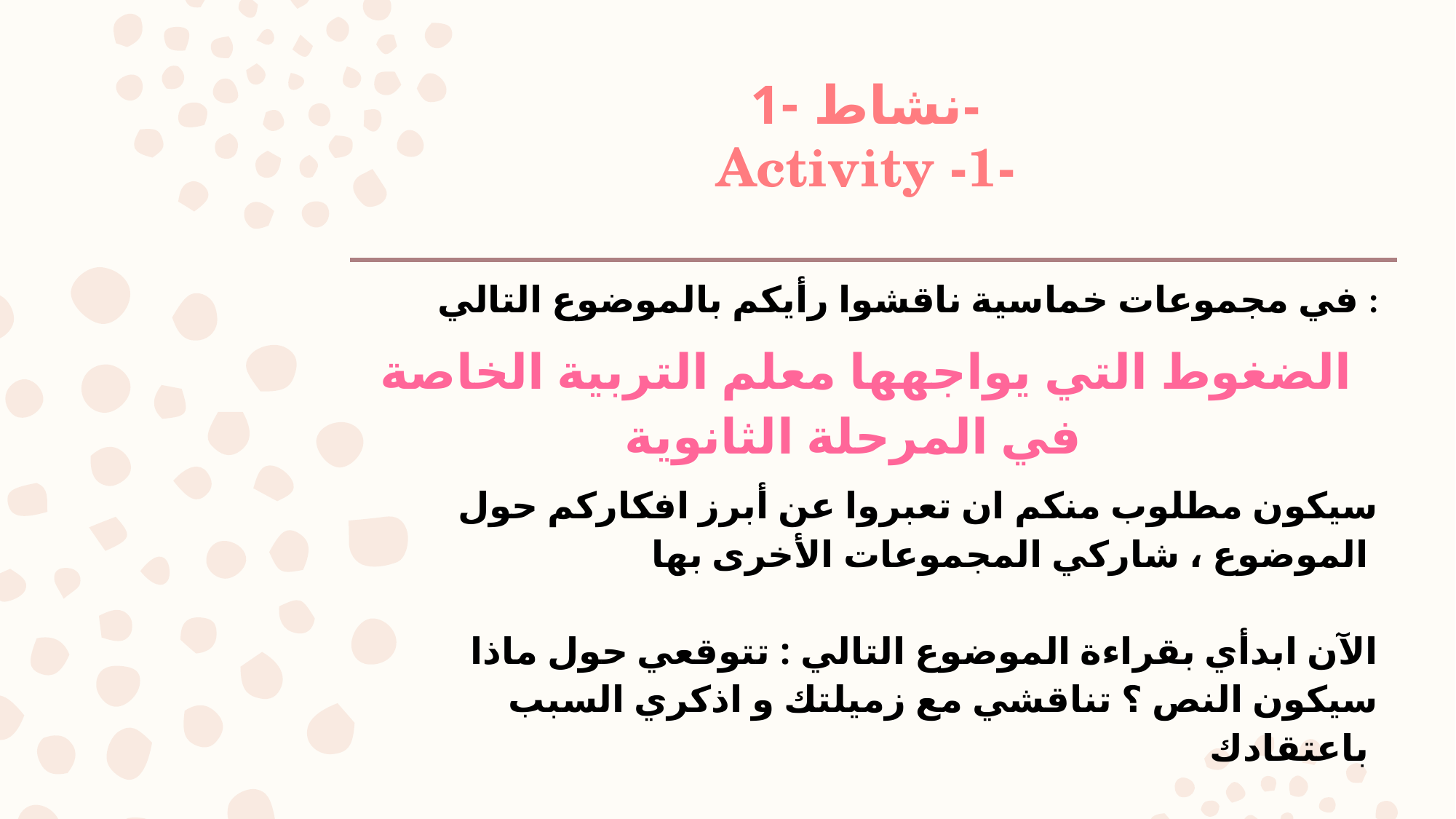

# نشاط -1- Activity -1-
في مجموعات خماسية ناقشوا رأيكم بالموضوع التالي :
الضغوط التي يواجهها معلم التربية الخاصة في المرحلة الثانوية
 سيكون مطلوب منكم ان تعبروا عن أبرز افكاركم حول الموضوع ، شاركي المجموعات الأخرى بها

الآن ابدأي بقراءة الموضوع التالي : تتوقعي حول ماذا سيكون النص ؟ تناقشي مع زميلتك و اذكري السبب باعتقادك

اقرأي الفقرة الاولى  و الاخيرة ، ماذا تعتقدين ؟